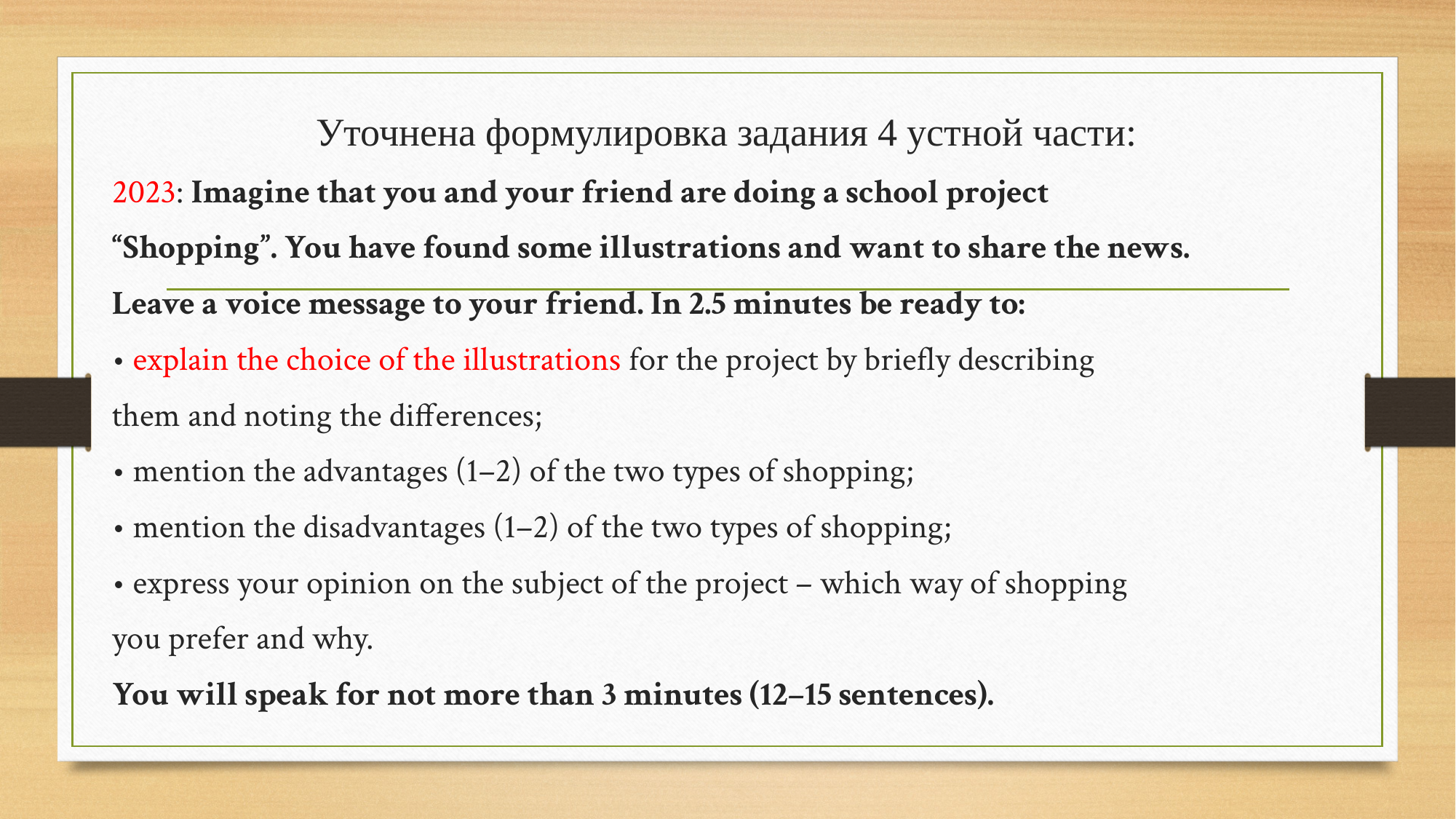

Уточнена формулировка задания 4 устной части:
2023: Imagine that you and your friend are doing a school project
“Shopping”. You have found some illustrations and want to share the news.
Leave a voice message to your friend. In 2.5 minutes be ready to:
• explain the choice of the illustrations for the project by briefly describing
them and noting the differences;
• mention the advantages (1–2) of the two types of shopping;
• mention the disadvantages (1–2) of the two types of shopping;
• express your opinion on the subject of the project – which way of shopping
you prefer and why.
You will speak for not more than 3 minutes (12–15 sentences).